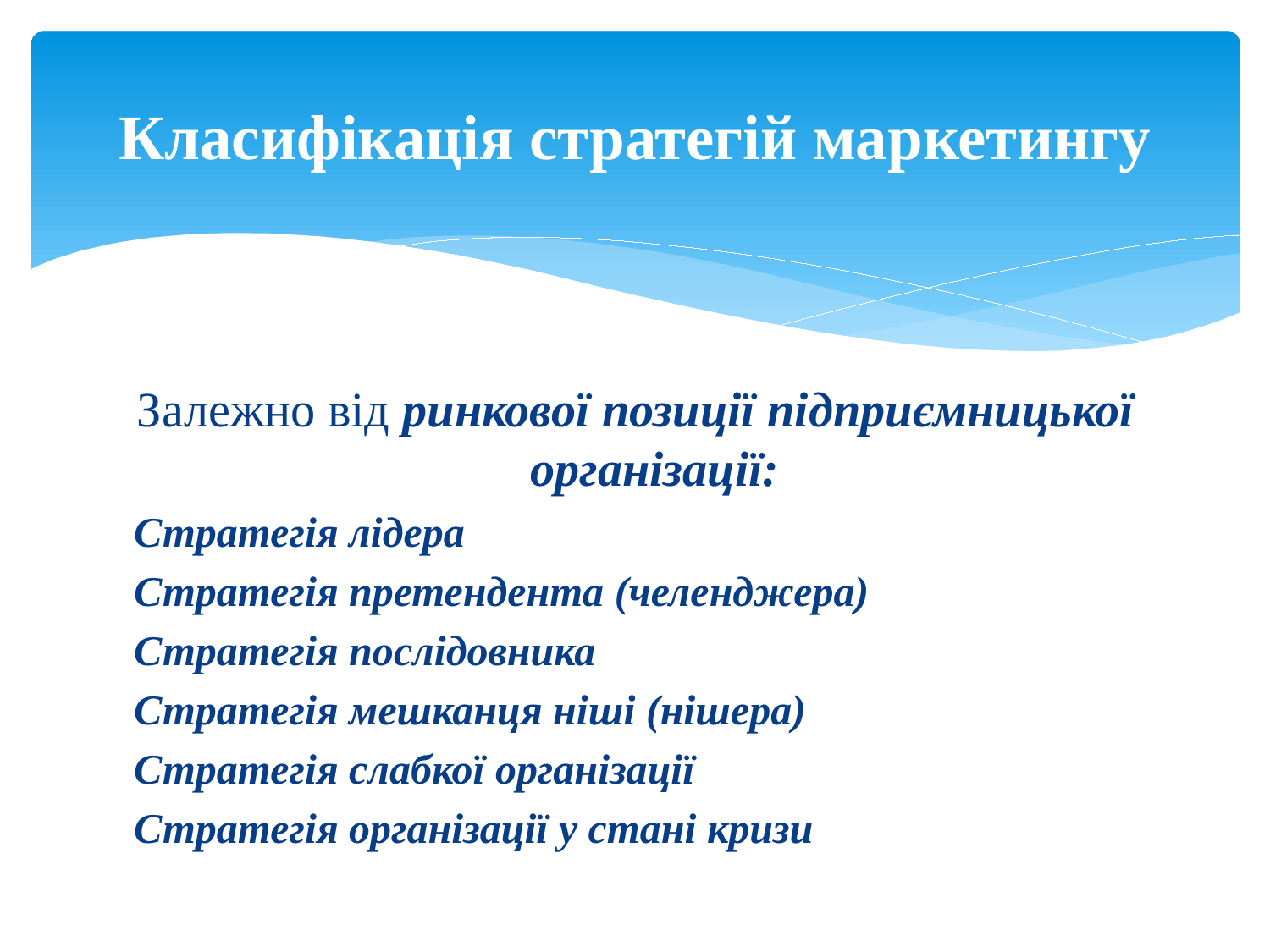

# Класифікація стратегій маркетингу
Залежно від ринкової позиції підприємницької організації:
Стратегія лідера
Стратегія претендента (челенджера)
Стратегія послідовника
Стратегія мешканця ніші (нішера)
Стратегія слабкої організації
Стратегія організації у стані кризи